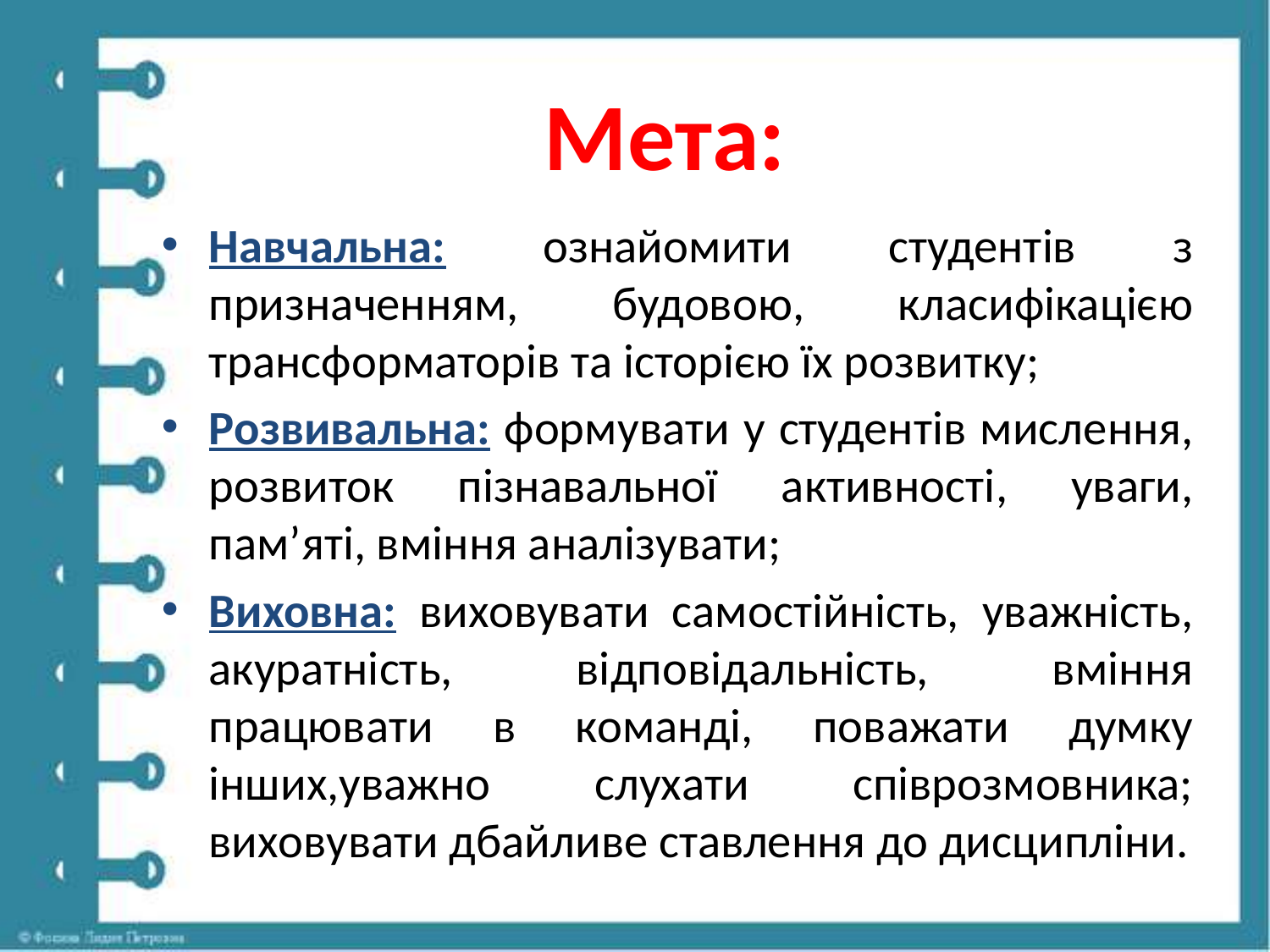

#
Мета:
Навчальна: ознайомити студентів з призначенням, будовою, класифікацією трансформаторів та історією їх розвитку;
Розвивальна: формувати у студентів мислення, розвиток пізнавальної активності, уваги, пам’яті, вміння аналізувати;
Виховна: виховувати самостійність, уважність, акуратність, відповідальність, вміння працювати в команді, поважати думку інших,уважно слухати співрозмовника; виховувати дбайливе ставлення до дисципліни.